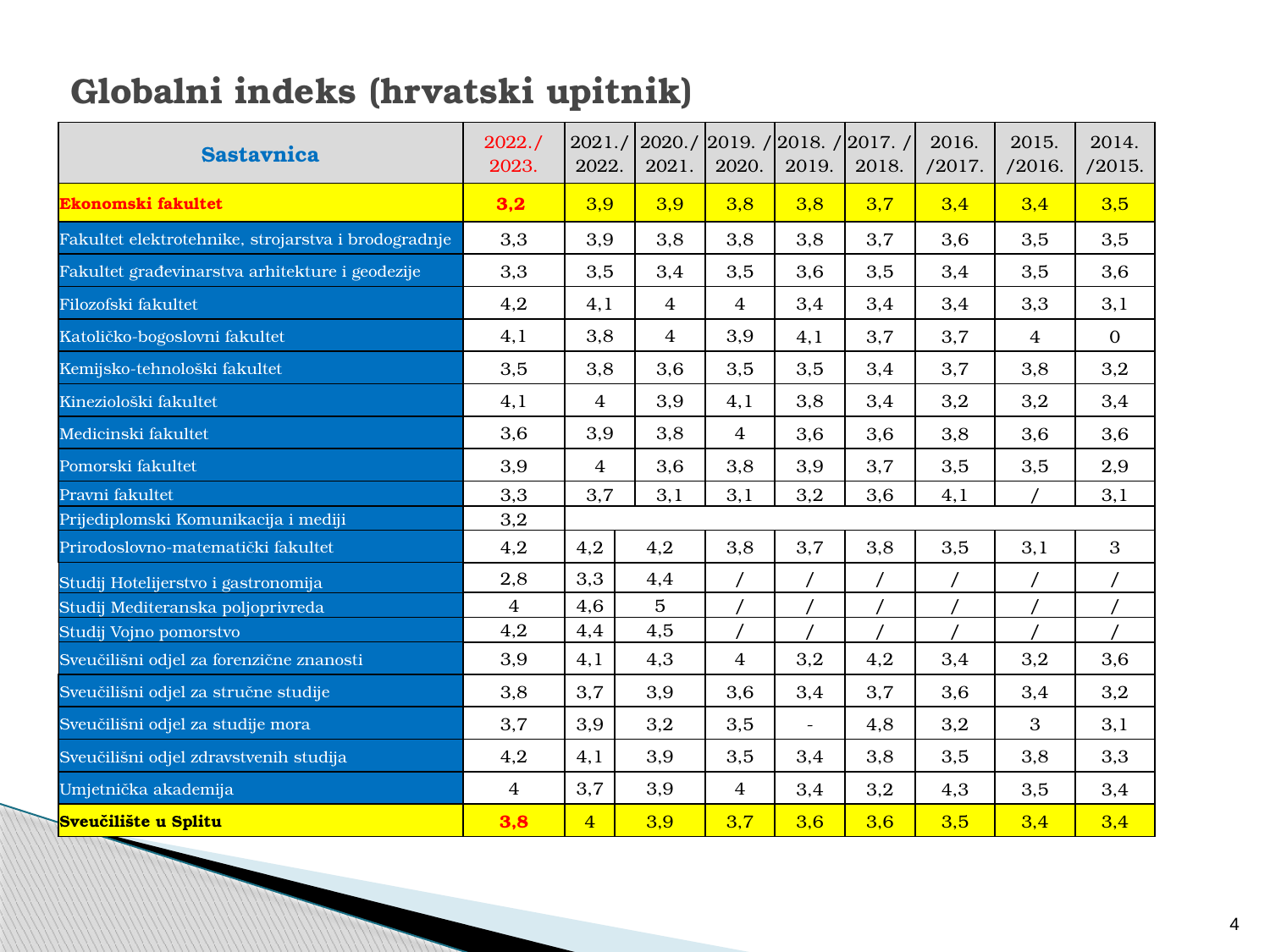

# Globalni indeks (hrvatski upitnik)
| Sastavnica | 2022./ 2023. | 2021./ 2022. |  | 2020./ 2021. | 2019. /2020. | 2018. /2019. | 2017. /2018. | 2016. /2017. | 2015. /2016. | 2014. /2015. |
| --- | --- | --- | --- | --- | --- | --- | --- | --- | --- | --- |
| Ekonomski fakultet | 3,2 | 3,9 |  | 3,9 | 3,8 | 3,8 | 3,7 | 3,4 | 3,4 | 3,5 |
| Fakultet elektrotehnike, strojarstva i brodogradnje | 3,3 | 3,9 |  | 3,8 | 3,8 | 3,8 | 3,7 | 3,6 | 3,5 | 3,5 |
| Fakultet građevinarstva arhitekture i geodezije | 3,3 | 3,5 |  | 3,4 | 3,5 | 3,6 | 3,5 | 3,4 | 3,5 | 3,6 |
| Filozofski fakultet | 4,2 | 4,1 |  | 4 | 4 | 3,4 | 3,4 | 3,4 | 3,3 | 3,1 |
| Katoličko-bogoslovni fakultet | 4,1 | 3,8 |  | 4 | 3,9 | 4,1 | 3,7 | 3,7 | 4 | 0 |
| Kemijsko-tehnološki fakultet | 3,5 | 3,8 |  | 3,6 | 3,5 | 3,5 | 3,4 | 3,7 | 3,8 | 3,2 |
| Kineziološki fakultet | 4,1 | 4 |  | 3,9 | 4,1 | 3,8 | 3,4 | 3,2 | 3,2 | 3,4 |
| Medicinski fakultet | 3,6 | 3,9 |  | 3,8 | 4 | 3,6 | 3,6 | 3,8 | 3,6 | 3,6 |
| Pomorski fakultet | 3,9 | 4 |  | 3,6 | 3,8 | 3,9 | 3,7 | 3,5 | 3,5 | 2,9 |
| Pravni fakultet | 3,3 | 3,7 |  | 3,1 | 3,1 | 3,2 | 3,6 | 4,1 | / | 3,1 |
| Prijediplomski Komunikacija i mediji | 3,2 |  |  |  |  |  |  |  |  |  |
| Prirodoslovno-matematički fakultet | 4,2 | 4,2 | 4,2 |  | 3,8 | 3,7 | 3,8 | 3,5 | 3,1 | 3 |
| Studij Hotelijerstvo i gastronomija | 2,8 | 3,3 | 4,4 |  | / | / | / | / | / | / |
| Studij Mediteranska poljoprivreda | 4 | 4,6 | 5 |  | / | / | / | / | / | / |
| Studij Vojno pomorstvo | 4,2 | 4,4 | 4,5 |  | / | / | / | / | / | / |
| Sveučilišni odjel za forenzične znanosti | 3,9 | 4,1 | 4,3 |  | 4 | 3,2 | 4,2 | 3,4 | 3,2 | 3,6 |
| Sveučilišni odjel za stručne studije | 3,8 | 3,7 | 3,9 |  | 3,6 | 3,4 | 3,7 | 3,6 | 3,4 | 3,2 |
| Sveučilišni odjel za studije mora | 3,7 | 3,9 | 3,2 |  | 3,5 | - | 4,8 | 3,2 | 3 | 3,1 |
| Sveučilišni odjel zdravstvenih studija | 4,2 | 4,1 | 3,9 |  | 3,5 | 3,4 | 3,8 | 3,5 | 3,8 | 3,3 |
| Umjetnička akademija | 4 | 3,7 | 3,9 |  | 4 | 3,4 | 3,2 | 4,3 | 3,5 | 3,4 |
| Sveučilište u Splitu | 3,8 | 4 | 3,9 |  | 3,7 | 3,6 | 3,6 | 3,5 | 3,4 | 3,4 |
4